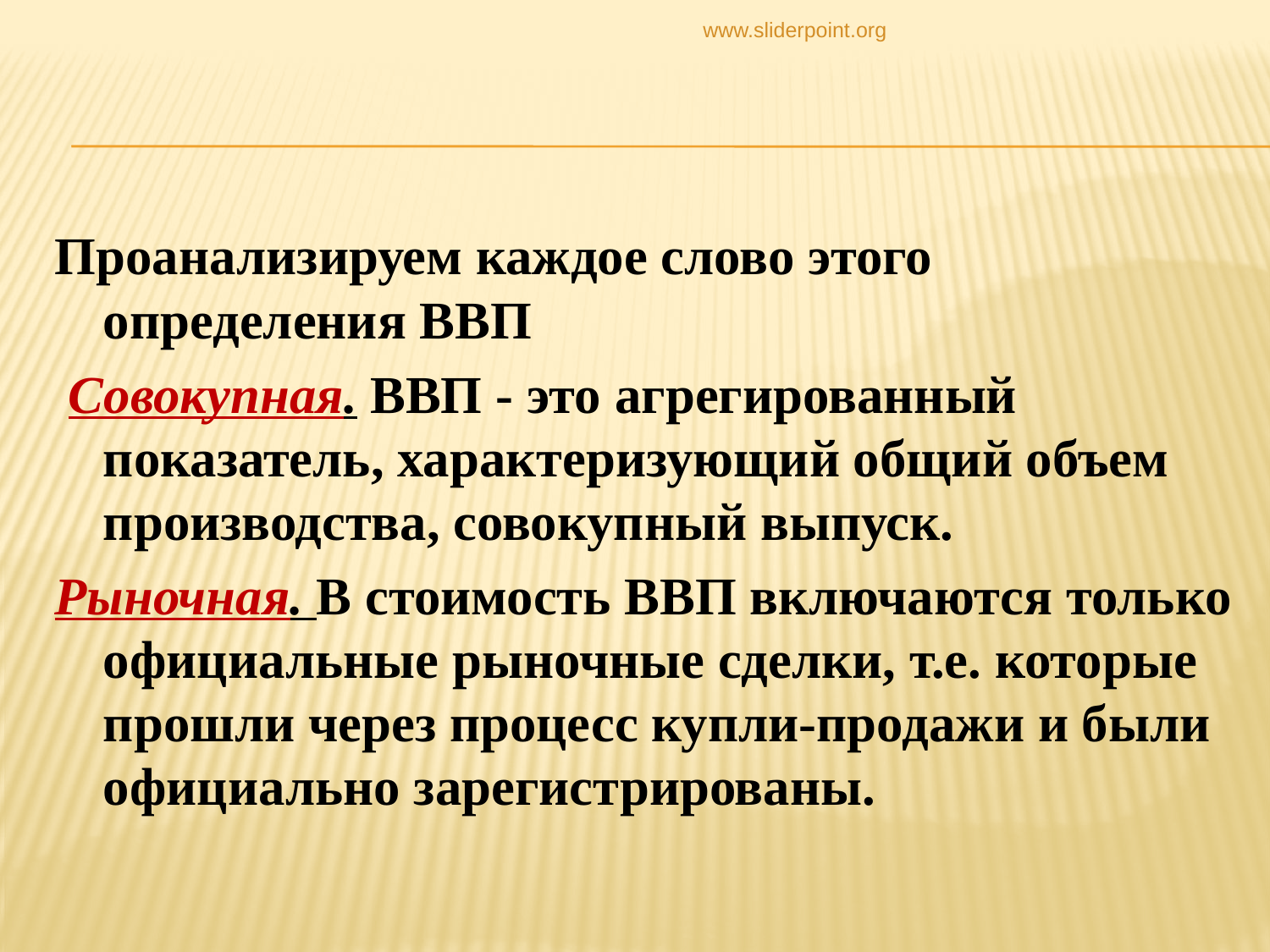

www.sliderpoint.org
Проанализируем каждое слово этого определения ВВП
 Совокупная. ВВП - это агрегированный показатель, характеризующий общий объем производства, совокупный выпуск.
Рыночная. В стоимость ВВП включаются только официальные рыночные сделки, т.е. которые прошли через процесс купли-продажи и были официально зарегистрированы.